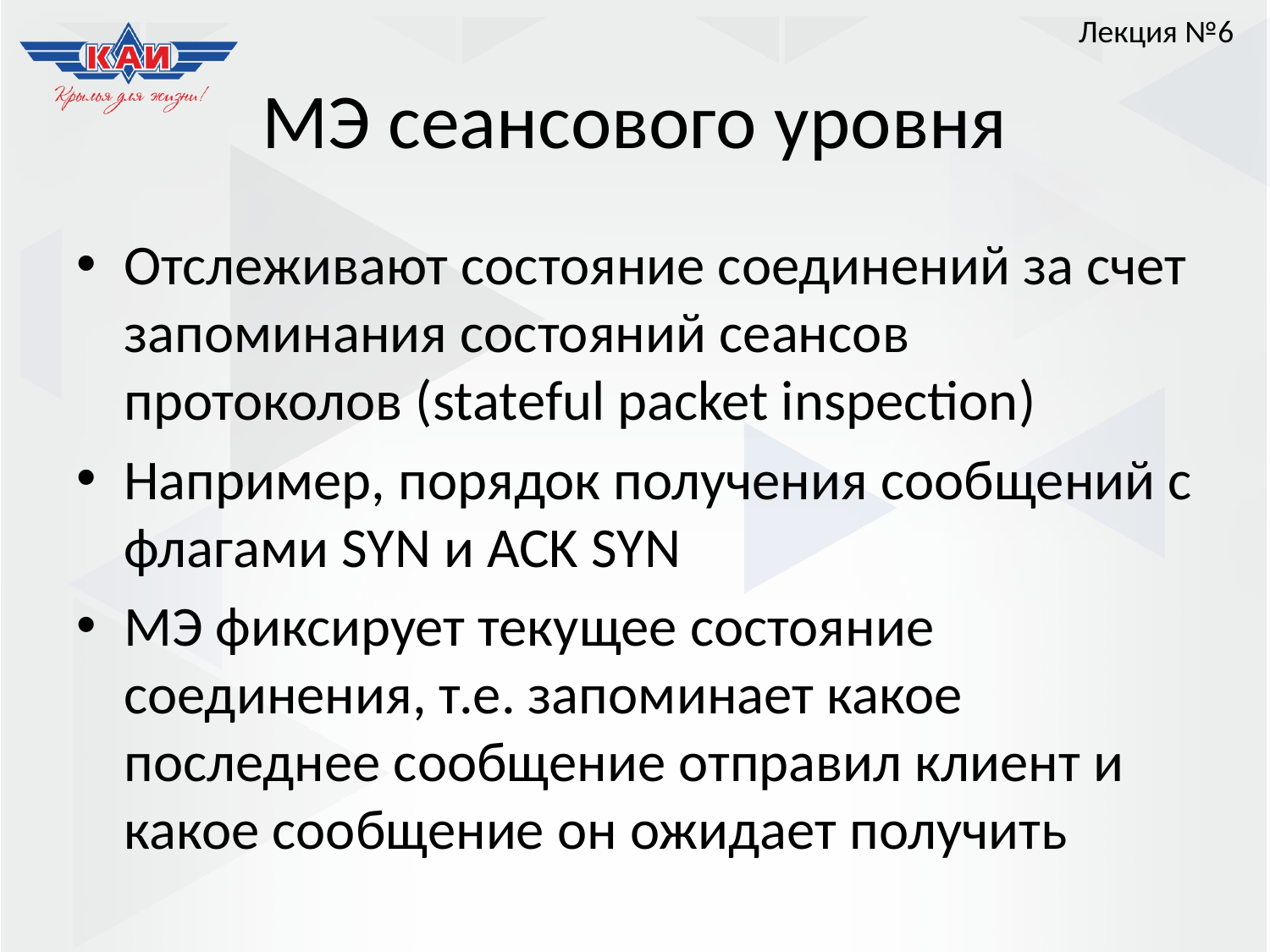

Лекция №6
# МЭ сеансового уровня
Отслеживают состояние соединений за счет запоминания состояний сеансов протоколов (stateful packet inspection)
Например, порядок получения сообщений с флагами SYN и ACK SYN
МЭ фиксирует текущее состояние соединения, т.е. запоминает какое последнее сообщение отправил клиент и какое сообщение он ожидает получить